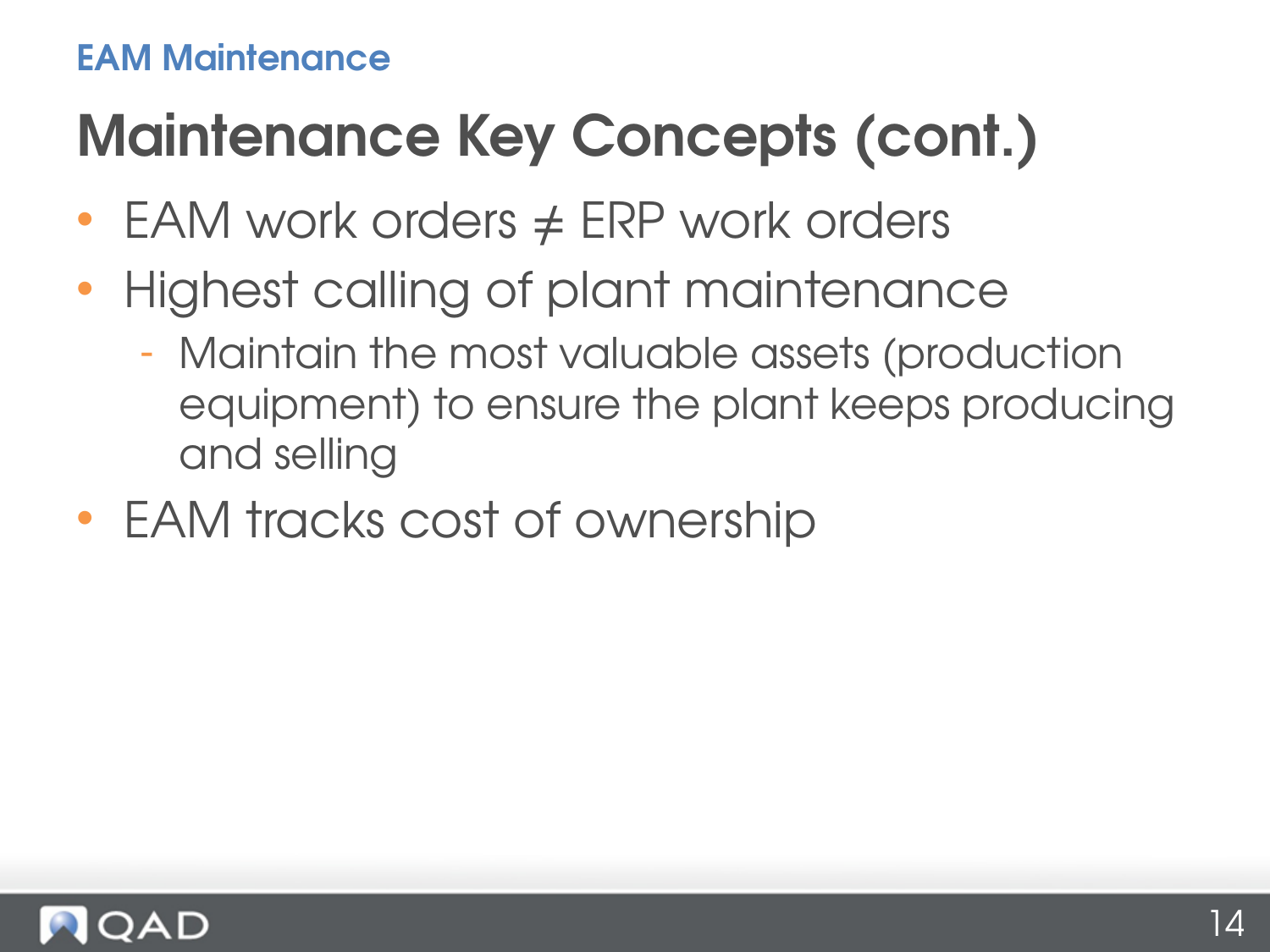

EAM Maintenance
# Maintenance Key Concepts (cont.)
EAM work orders ≠ ERP work orders
Highest calling of plant maintenance
Maintain the most valuable assets (production equipment) to ensure the plant keeps producing and selling
EAM tracks cost of ownership

14